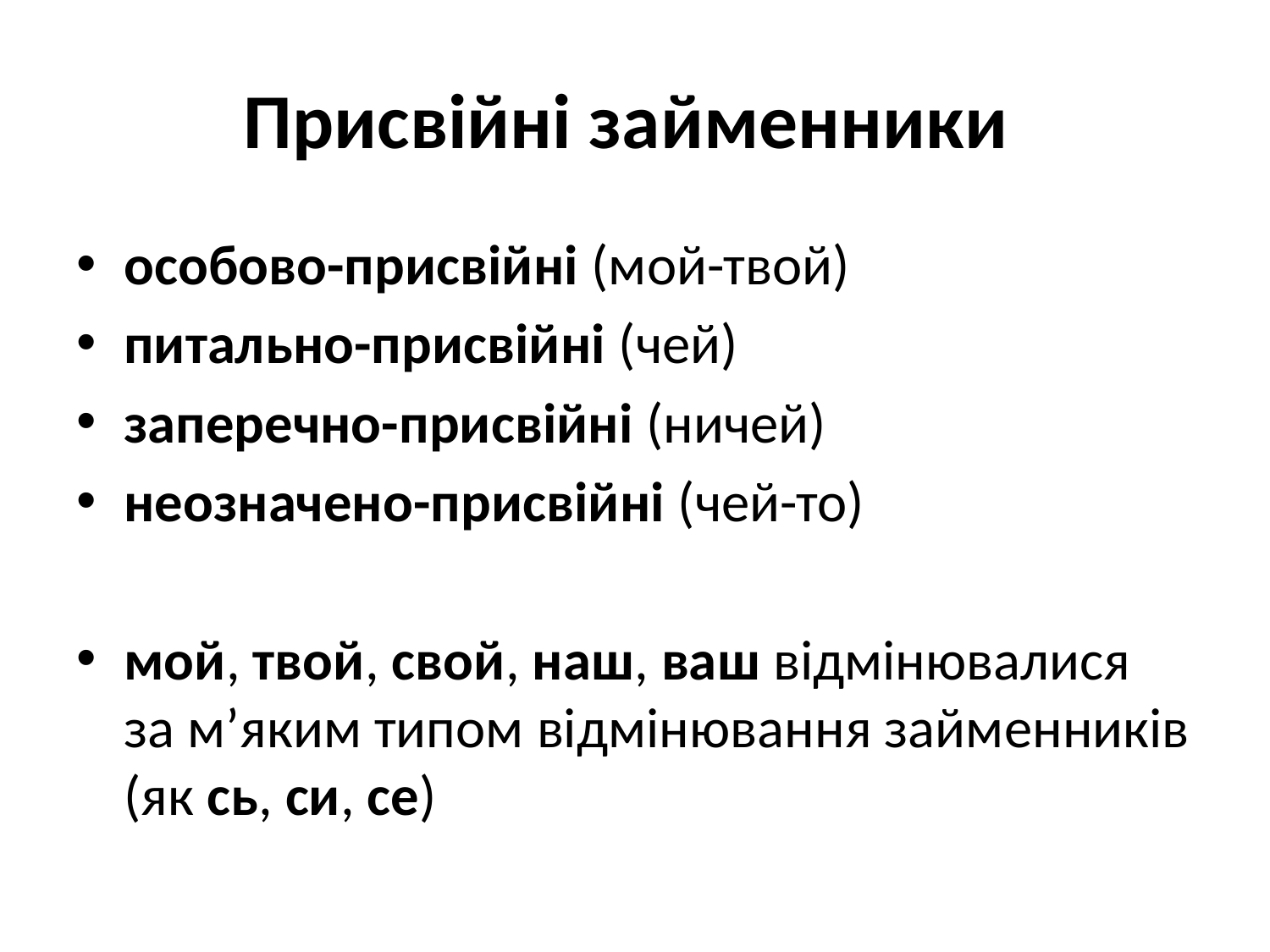

# Присвійні займенники
особово-присвійні (мой-твой)
питально-присвійні (чей)
заперечно-присвійні (ничей)
неозначено-присвійні (чей-то)

мой, твой, свой, наш, ваш відмінювалися за м’яким типом відмінювання займенників (як сь, си, се)